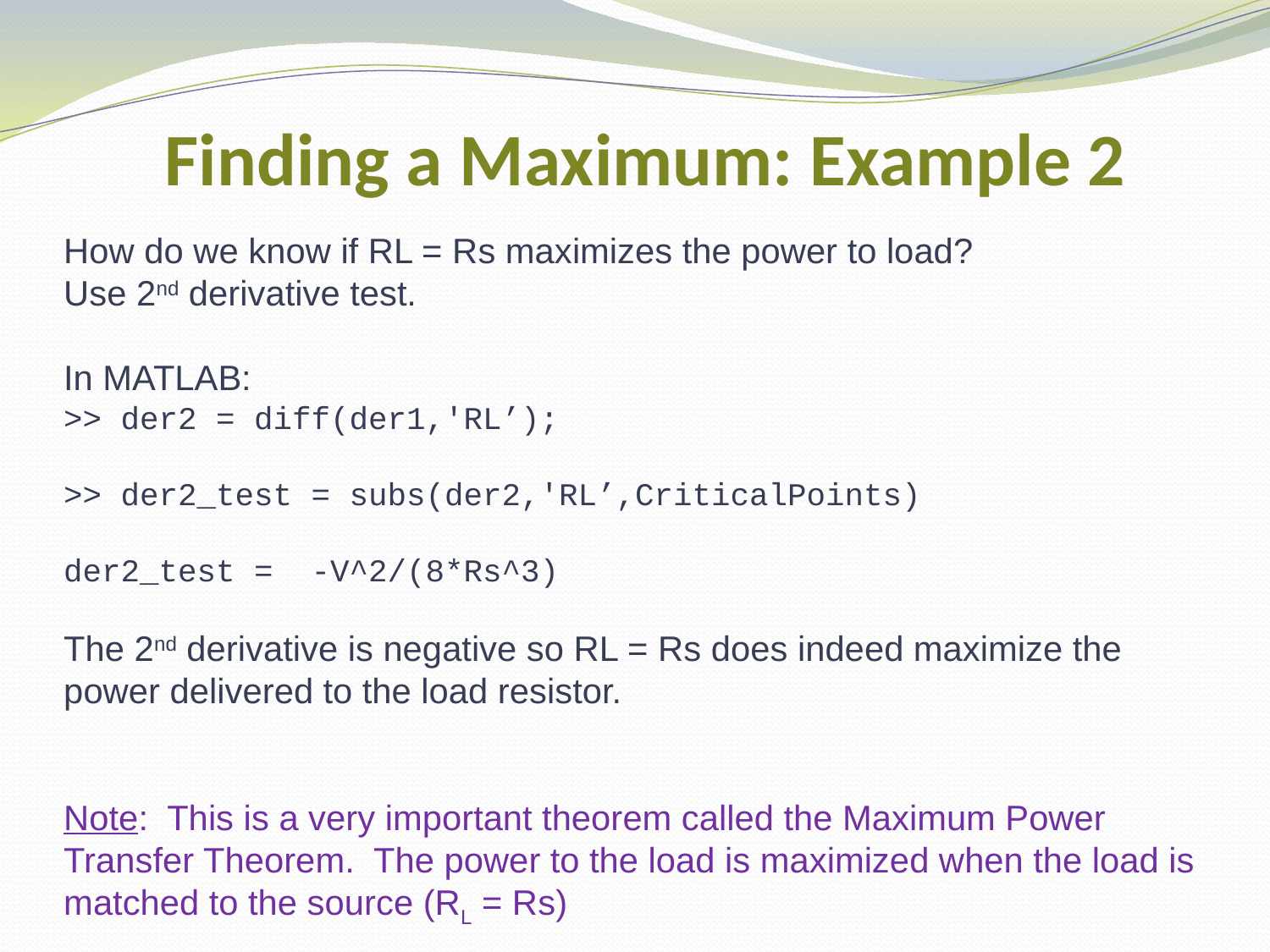

# Finding a Maximum: Example 2
How do we know if RL = Rs maximizes the power to load?
Use 2nd derivative test.

In MATLAB:
>> der2 = diff(der1,'RL’);

>> der2_test = subs(der2,'RL’,CriticalPoints)

der2_test =  -V^2/(8*Rs^3)

The 2nd derivative is negative so RL = Rs does indeed maximize the power delivered to the load resistor.

Note:  This is a very important theorem called the Maximum Power Transfer Theorem.  The power to the load is maximized when the load is matched to the source (RL = Rs)